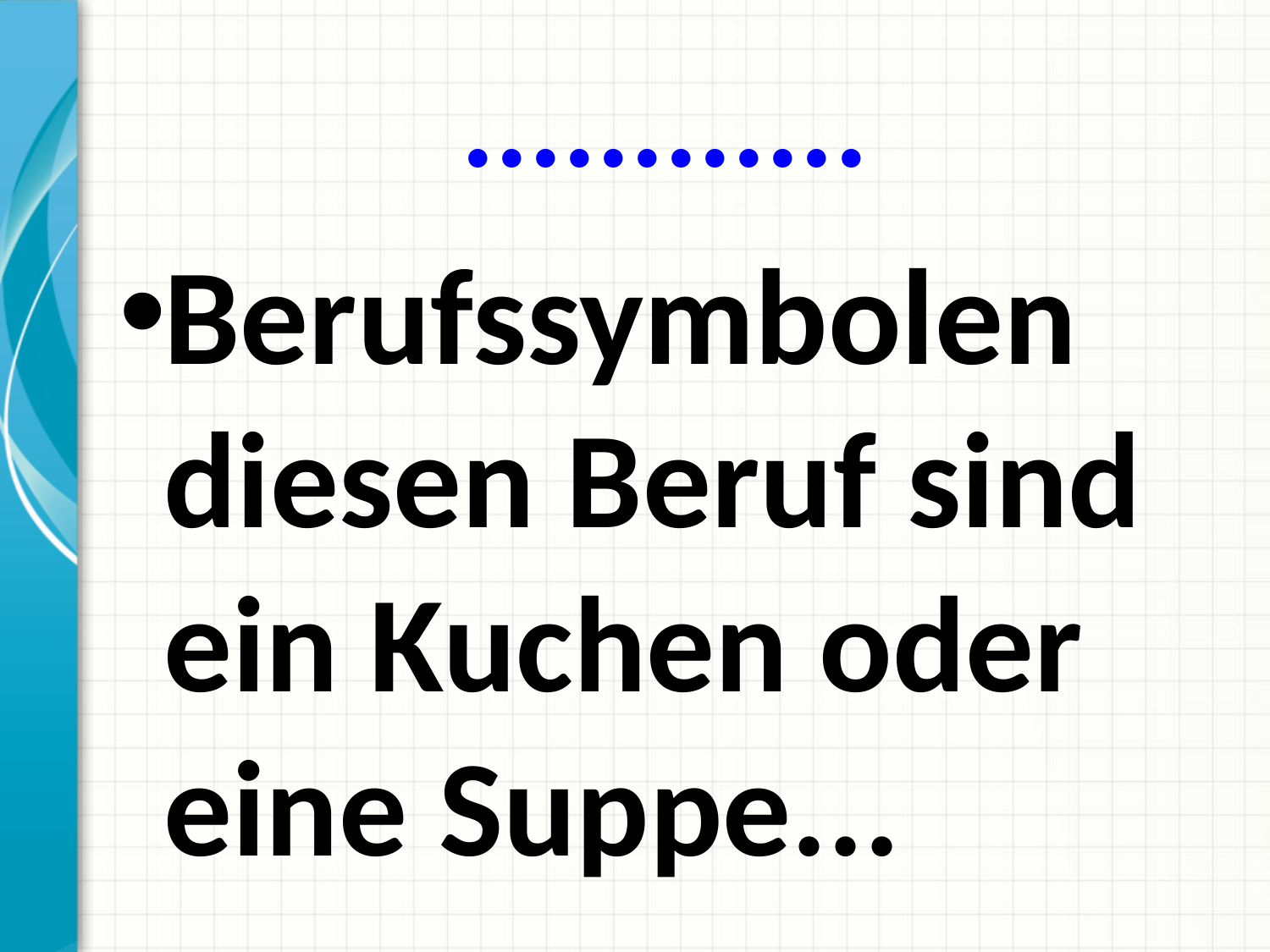

# ............
Berufssymbolen diesen Beruf sind ein Kuchen oder eine Suppe...